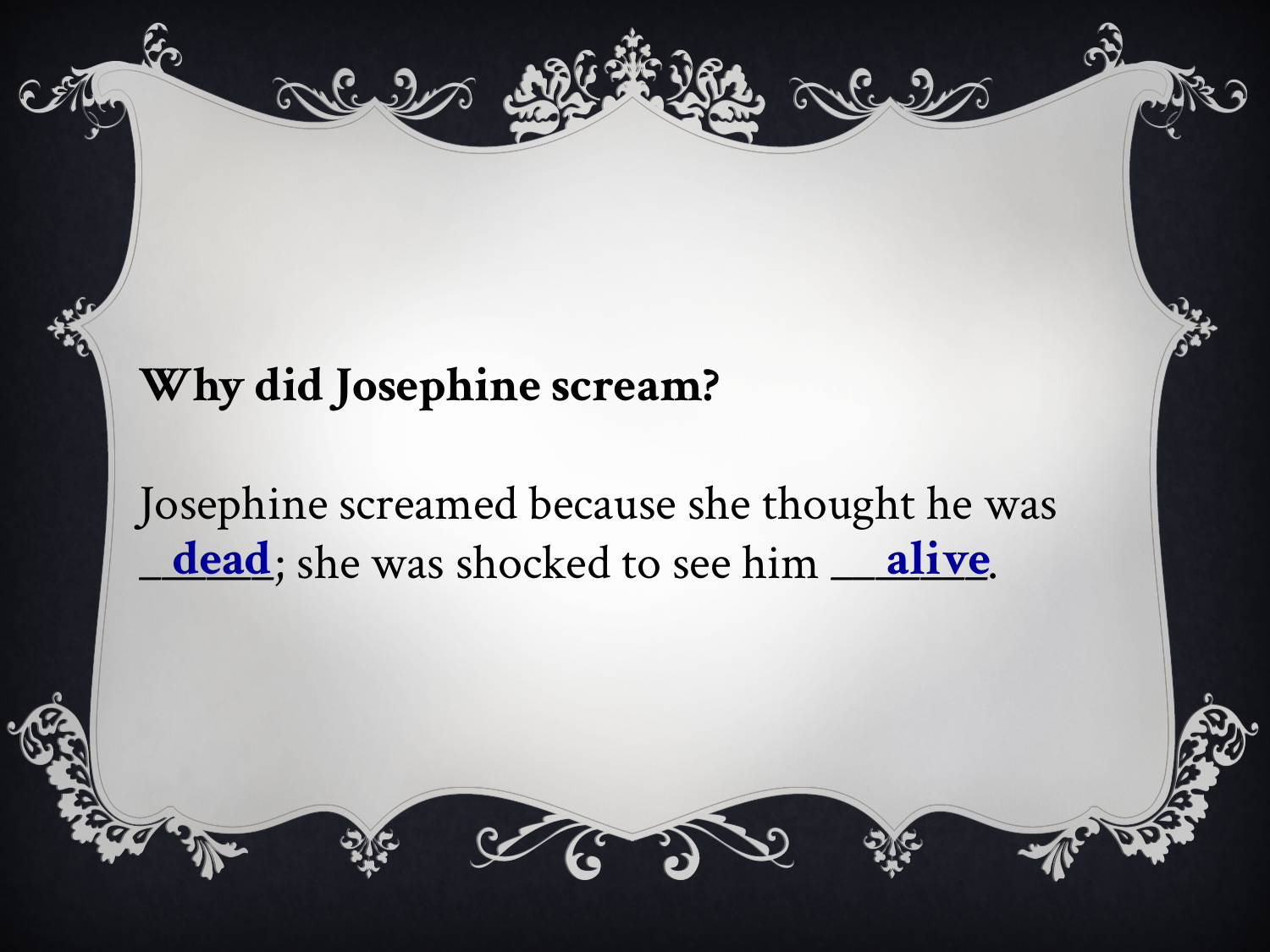

Why did Josephine scream?

Josephine screamed because she thought he was ______; she was shocked to see him _______.
dead
alive